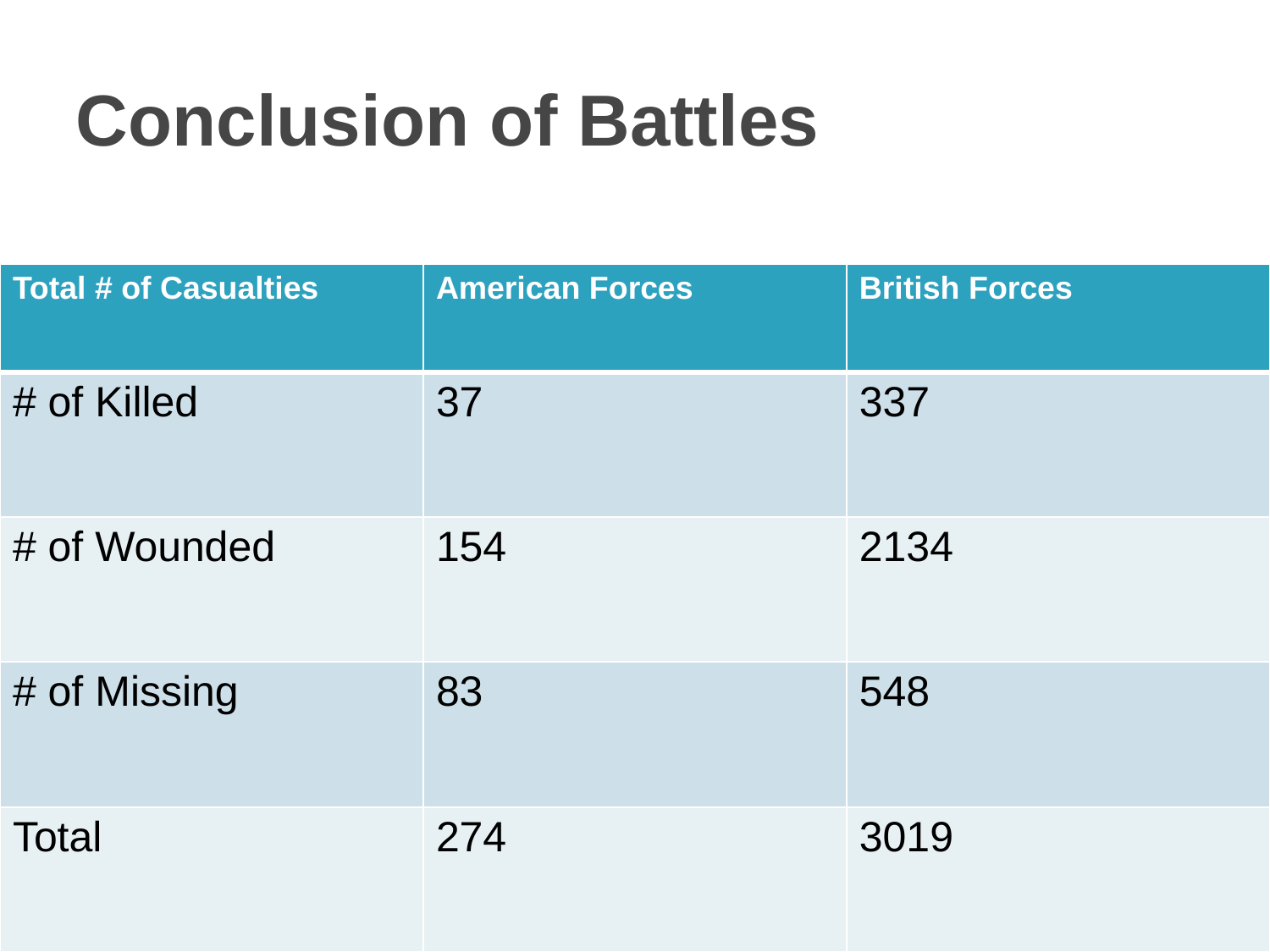

# Conclusion of Battles
| Total # of Casualties | American Forces | British Forces |
| --- | --- | --- |
| # of Killed | 37 | 337 |
| # of Wounded | 154 | 2134 |
| # of Missing | 83 | 548 |
| Total | 274 | 3019 |